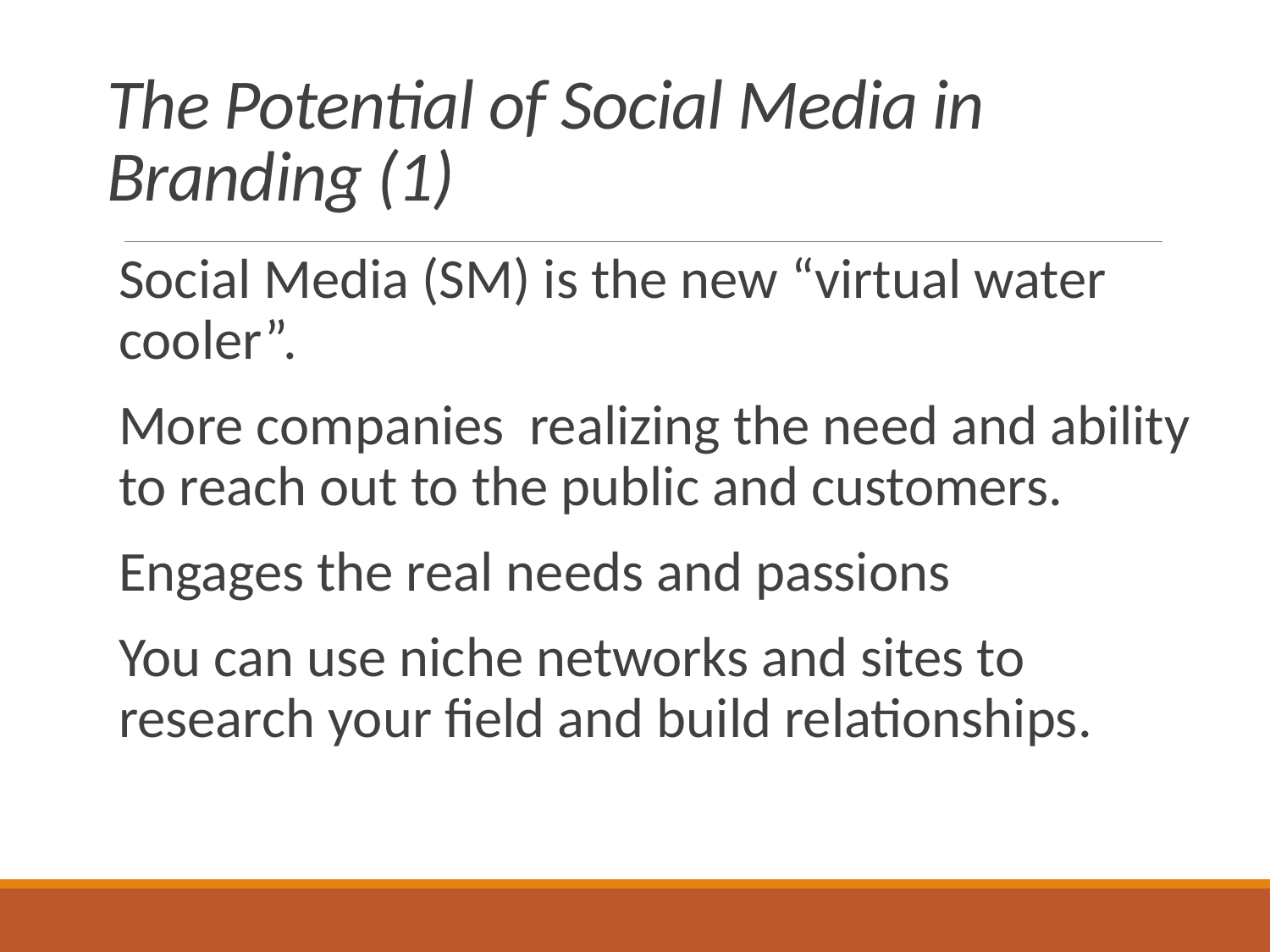

# The Potential of Social Media in Branding (1)
Social Media (SM) is the new “virtual water cooler”.
More companies  realizing the need and ability to reach out to the public and customers.
Engages the real needs and passions
You can use niche networks and sites to research your field and build relationships.